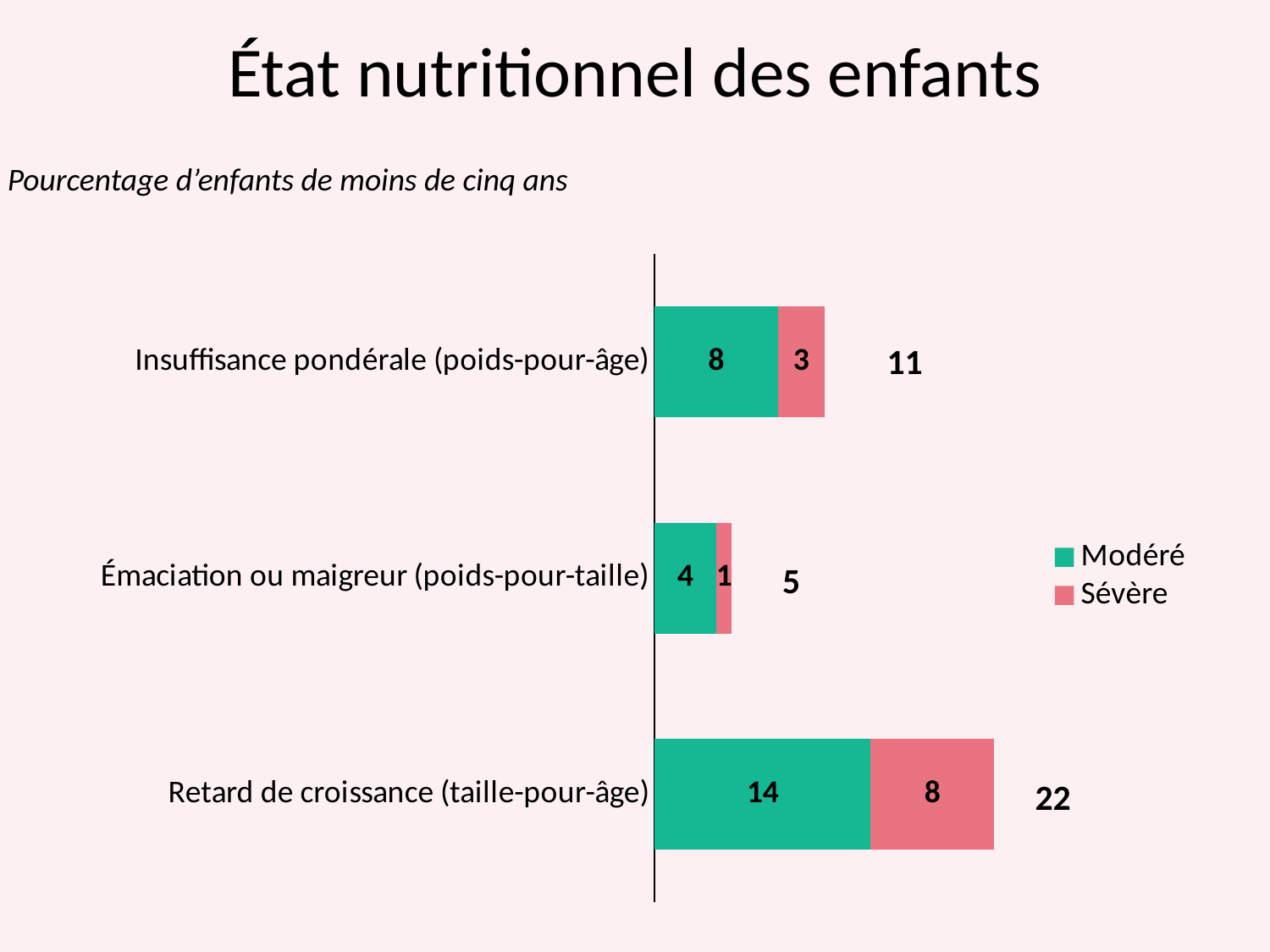

# État nutritionnel des enfants
Pourcentage d’enfants de moins de cinq ans

### Chart

| Category | Modéré | Sévère |
|---|---|---|
| Retard de croissance (taille-pour-âge) | 14.0 | 8.0 |
| Émaciation ou maigreur (poids-pour-taille) | 4.0 | 1.0 |
| Insuffisance pondérale (poids-pour-âge) | 8.0 | 3.0 |
11
5
22